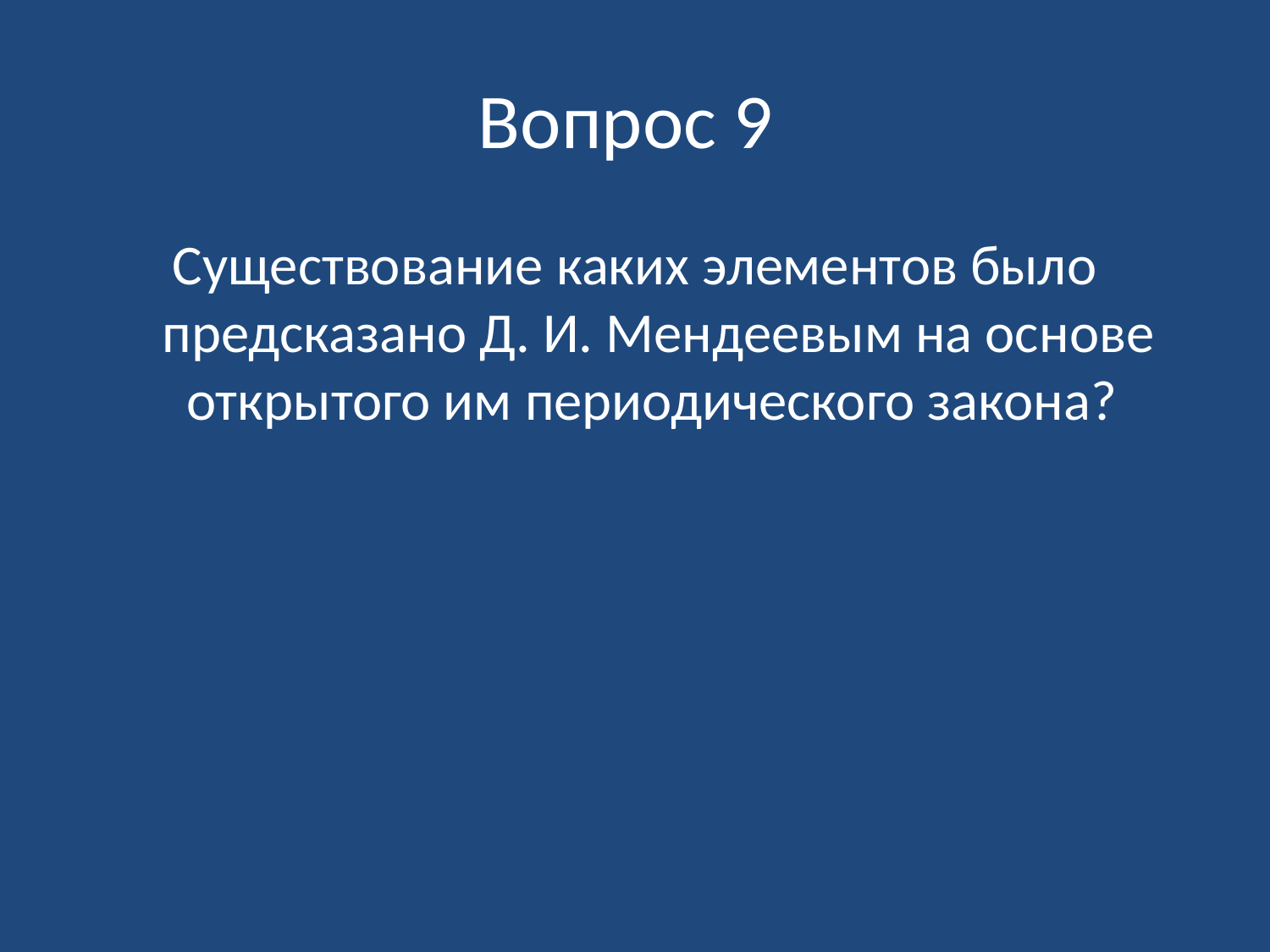

# Вопрос 9
Существование каких элементов было предсказано Д. И. Мендеевым на основе открытого им периодического закона?